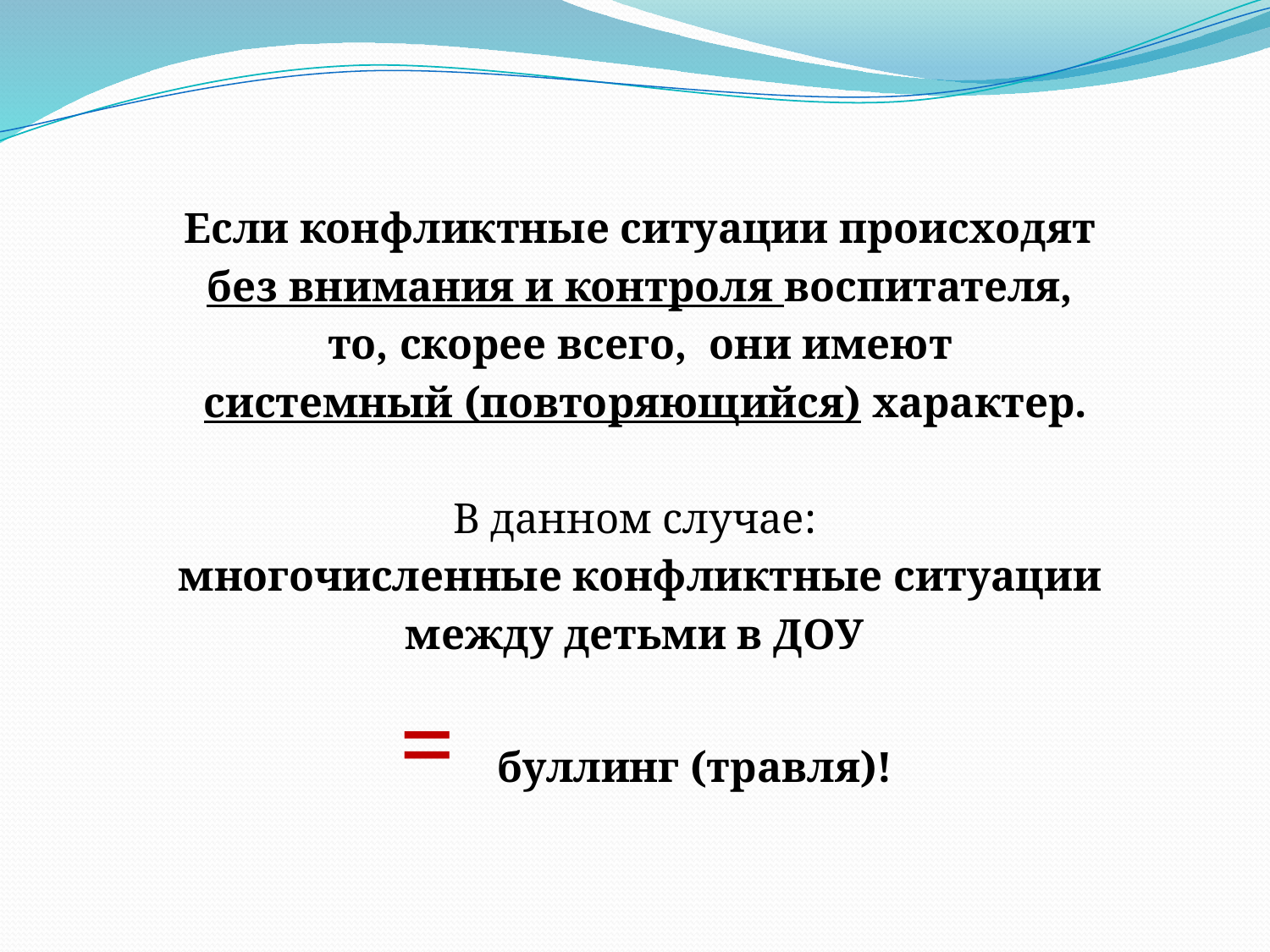

Если конфликтные ситуации происходят
без внимания и контроля воспитателя,
то, скорее всего,  они имеют
системный (повторяющийся) характер.

В данном случае:
многочисленные конфликтные ситуации
между детьми в ДОУ
=   буллинг (травля)!